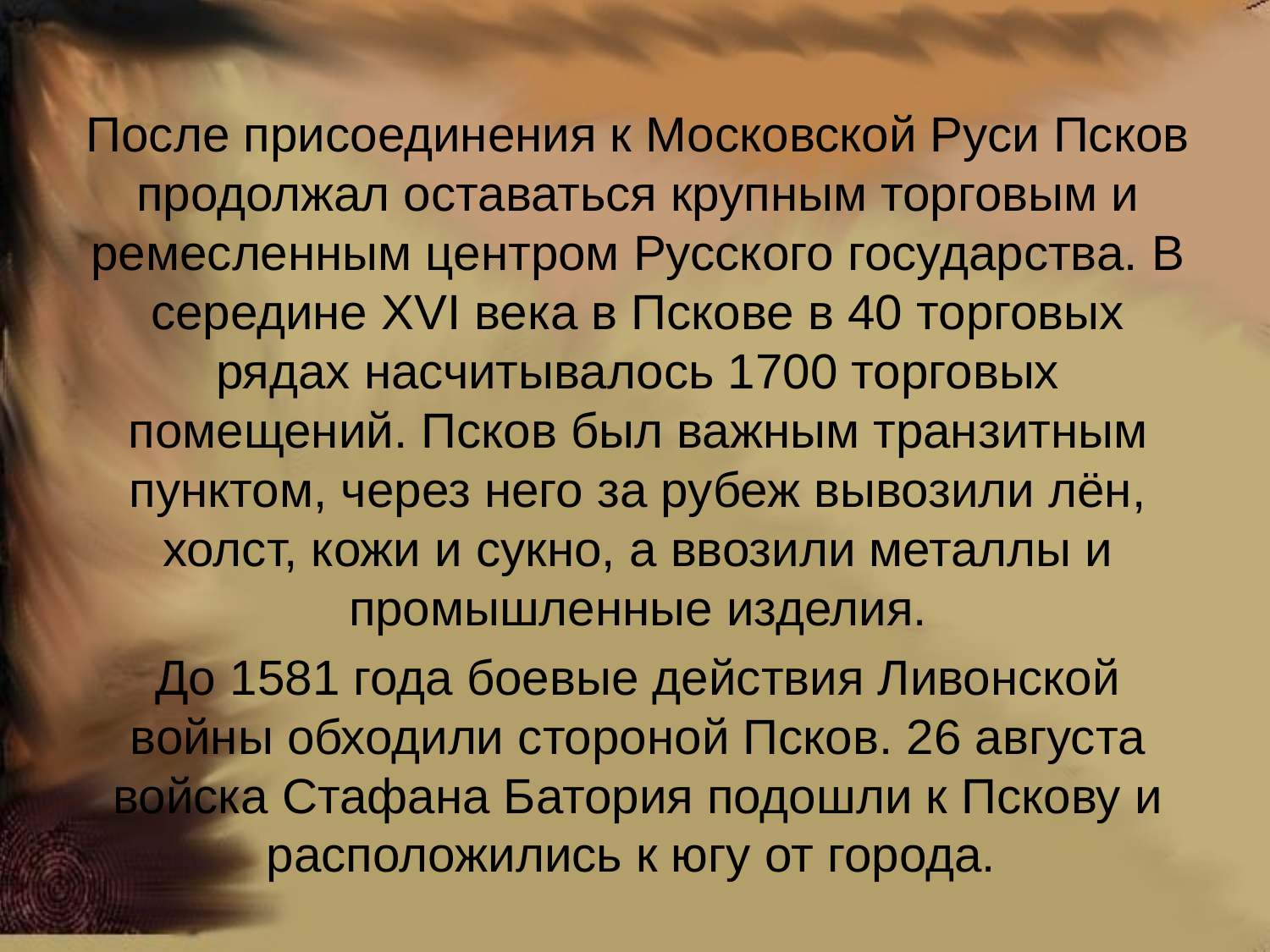

#
После присоединения к Московской Руси Псков продолжал оставаться крупным торговым и ремесленным центром Русского государства. В середине XVI века в Пскове в 40 торговых рядах насчитывалось 1700 торговых помещений. Псков был важным транзитным пунктом, через него за рубеж вывозили лён, холст, кожи и сукно, а ввозили металлы и промышленные изделия.
До 1581 года боевые действия Ливонской войны обходили стороной Псков. 26 августа войска Стафана Батория подошли к Пскову и расположились к югу от города.